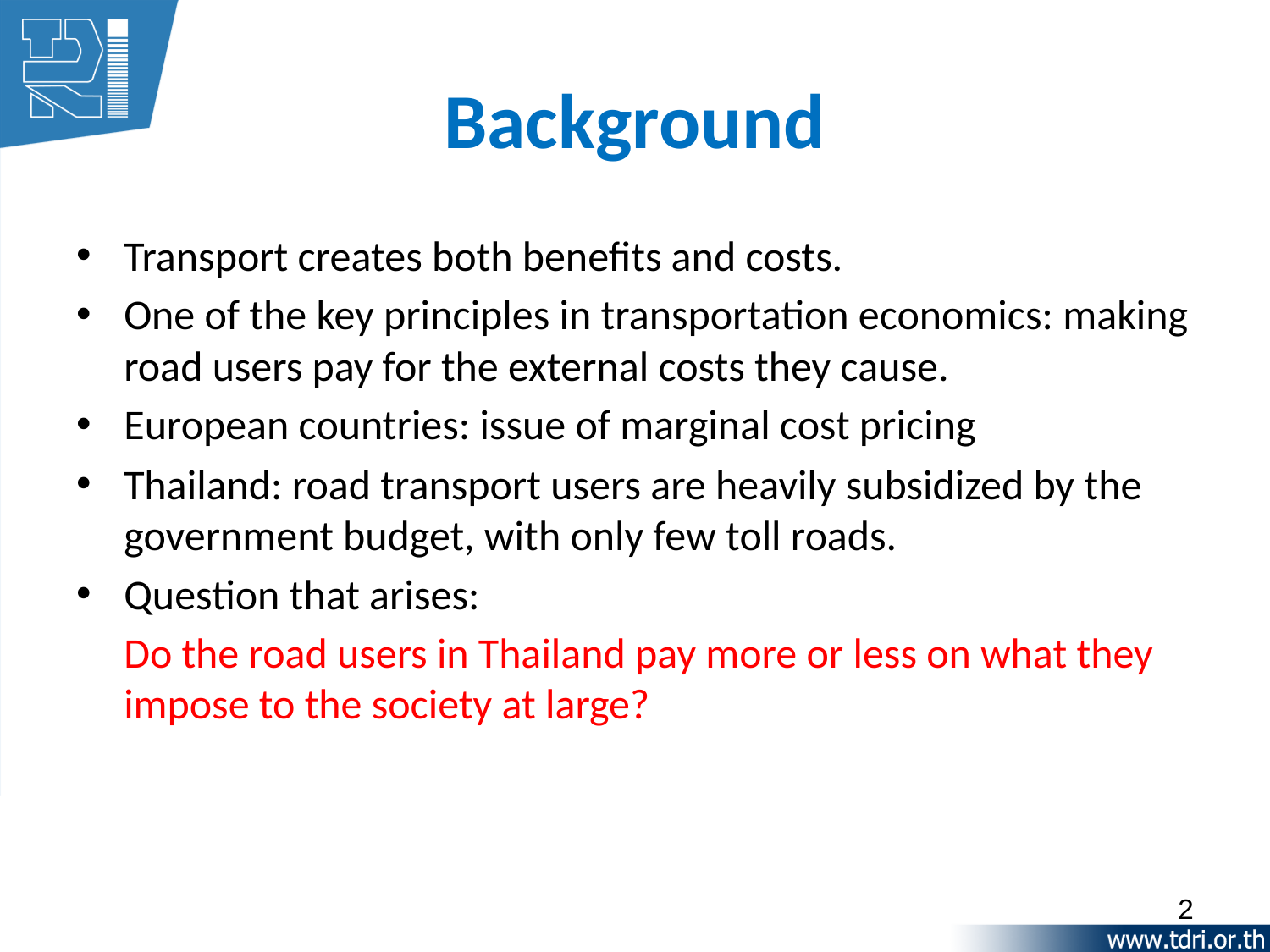

# Background
Transport creates both benefits and costs.
One of the key principles in transportation economics: making road users pay for the external costs they cause.
European countries: issue of marginal cost pricing
Thailand: road transport users are heavily subsidized by the government budget, with only few toll roads.
Question that arises:
	Do the road users in Thailand pay more or less on what they impose to the society at large?

2